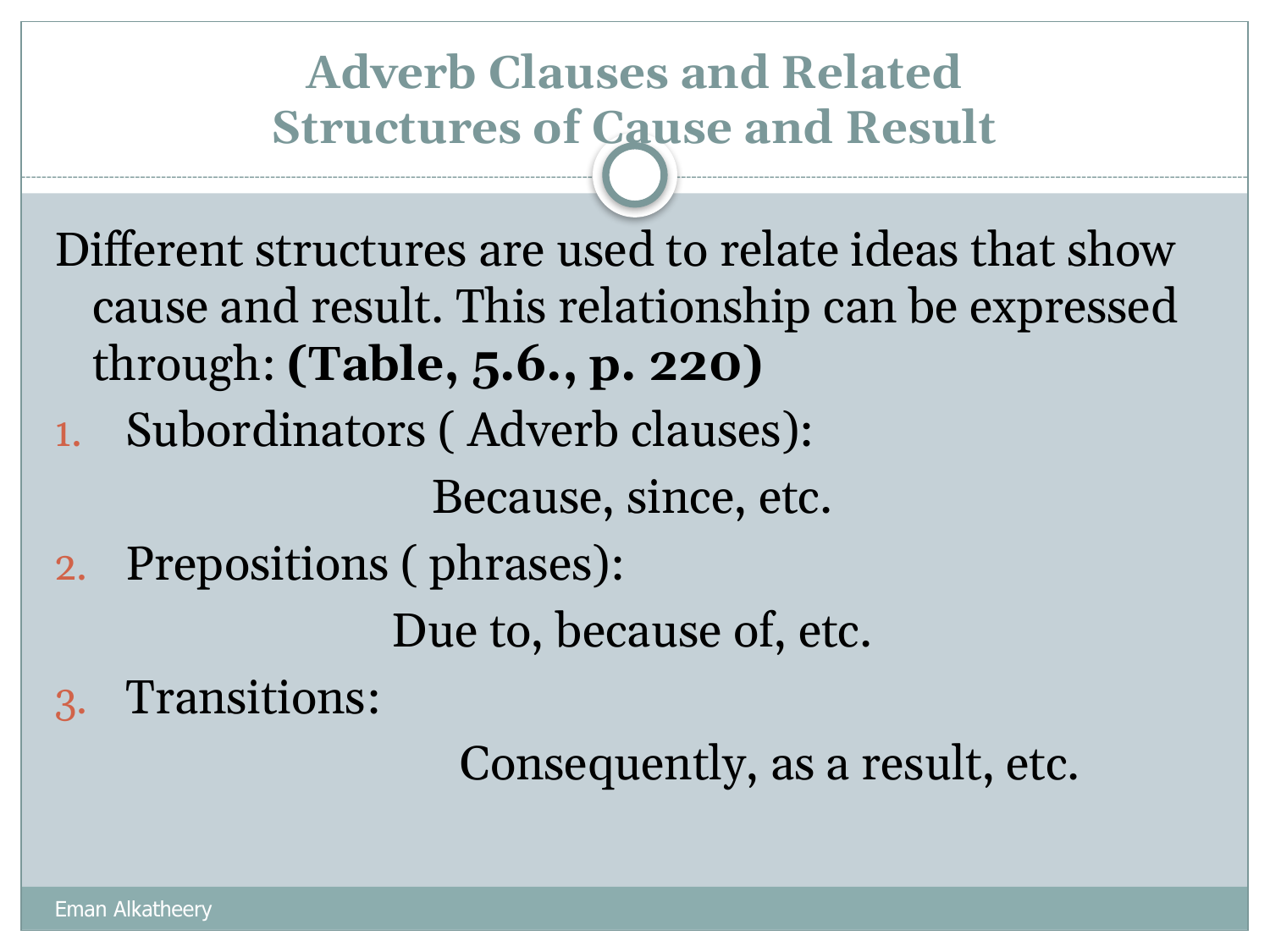

# Adverb Clauses and Related Structures of Cause and Result
Different structures are used to relate ideas that show cause and result. This relationship can be expressed through: (Table, 5.6., p. 220)
Subordinators ( Adverb clauses):
Because, since, etc.
Prepositions ( phrases):
Due to, because of, etc.
Transitions:
			       Consequently, as a result, etc.

Eman Alkatheery